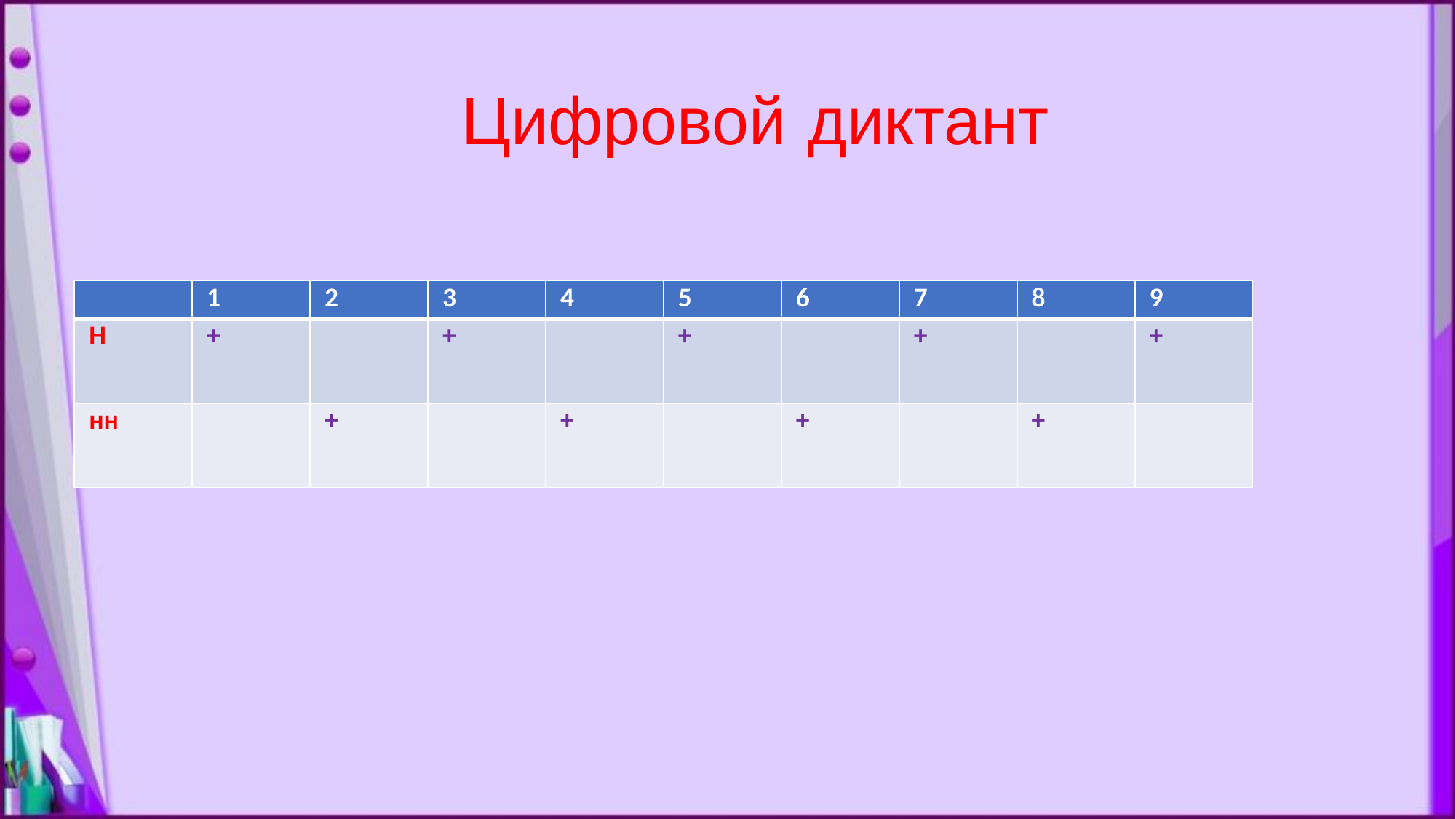

# Цифровой диктант
|  | 1 | 2 | 3 | 4 | 5 | 6 | 7 | 8 | 9 |
| --- | --- | --- | --- | --- | --- | --- | --- | --- | --- |
| Н | + |  | + |  | + |  | + |  | + |
| нн |  | + |  | + |  | + |  | + |  |